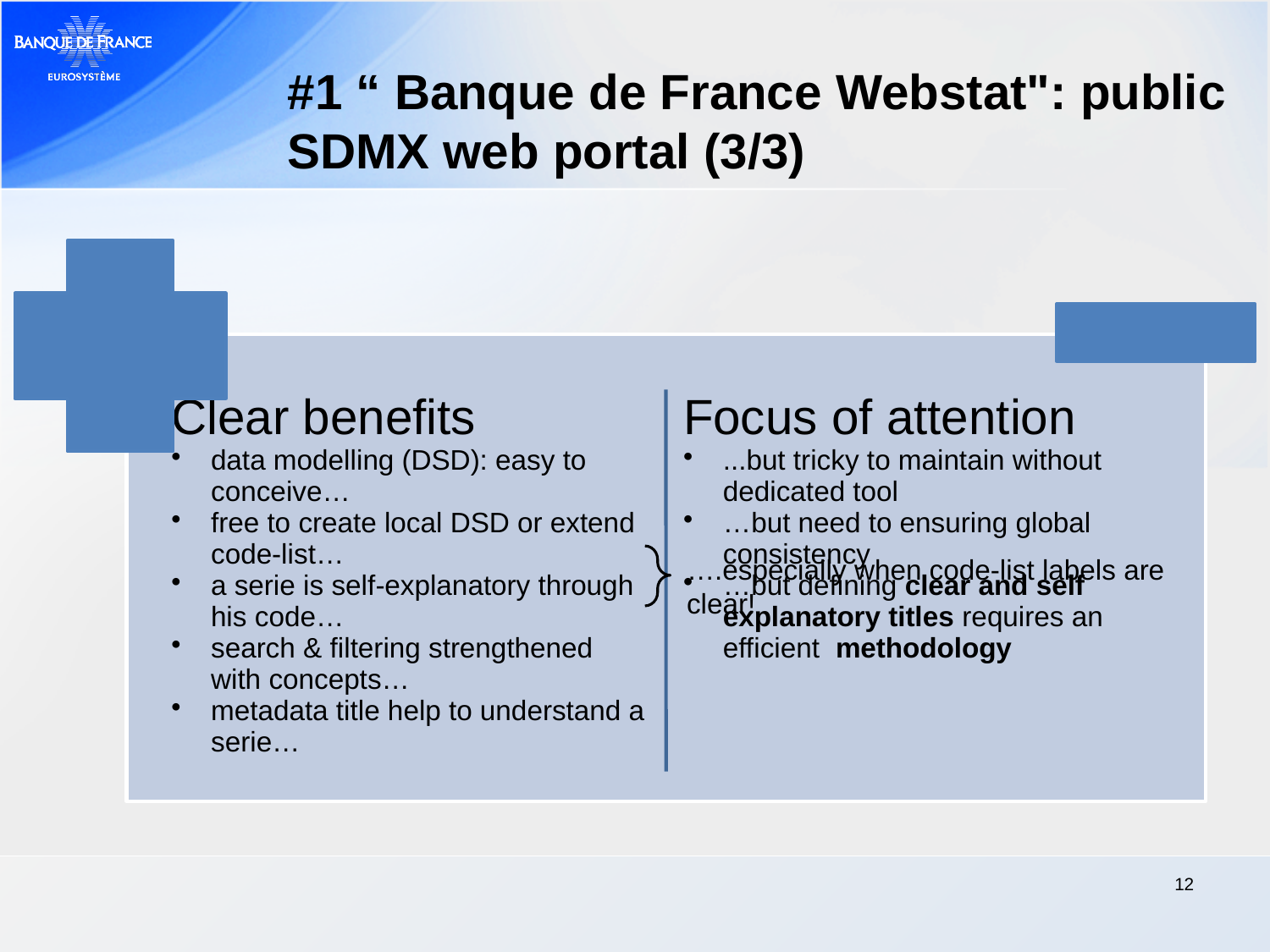

# #1 “ Banque de France Webstat": public SDMX web portal (3/3)
Clear benefits
Focus of attention
data modelling (DSD): easy to conceive…
free to create local DSD or extend code-list…
...but tricky to maintain without dedicated tool
…but need to ensuring global consistency
metadata title help to understand a serie…
search & filtering strengthened with concepts…
a serie is self-explanatory through his code…
….especially when code-list labels are clear!

12